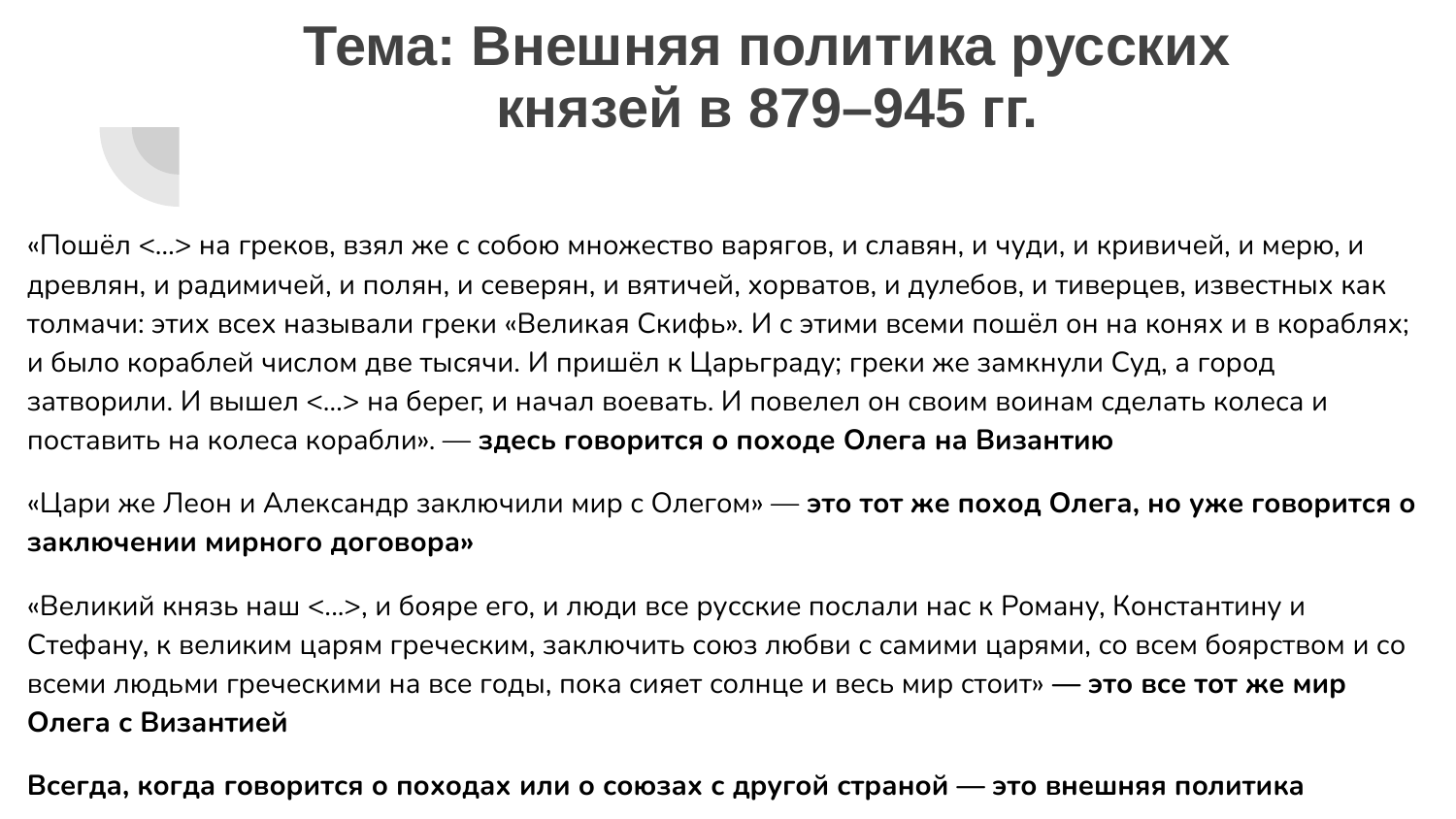

# Тема: Внешняя политика русских князей в 879–945 гг.
«Пошёл <…> на греков, взял же с собою множество варягов, и славян, и чуди, и кривичей, и мерю, и древлян, и радимичей, и полян, и северян, и вятичей, хорватов, и дулебов, и тиверцев, известных как толмачи: этих всех называли греки «Великая Скифь». И с этими всеми пошёл он на конях и в кораблях; и было кораблей числом две тысячи. И пришёл к Царьграду; греки же замкнули Суд, а город затворили. И вышел <…> на берег, и начал воевать. И повелел он своим воинам сделать колеса и поставить на колеса корабли». — здесь говорится о походе Олега на Византию
«Цари же Леон и Александр заключили мир с Олегом» — это тот же поход Олега, но уже говорится о заключении мирного договора»
«Великий князь наш <...>, и бояре его, и люди все русские послали нас к Роману, Константину и Стефану, к великим царям греческим, заключить союз любви с самими царями, со всем боярством и со всеми людьми греческими на все годы, пока сияет солнце и весь мир стоит» — это все тот же мир Олега с Византией
Всегда, когда говорится о походах или о союзах с другой страной — это внешняя политика